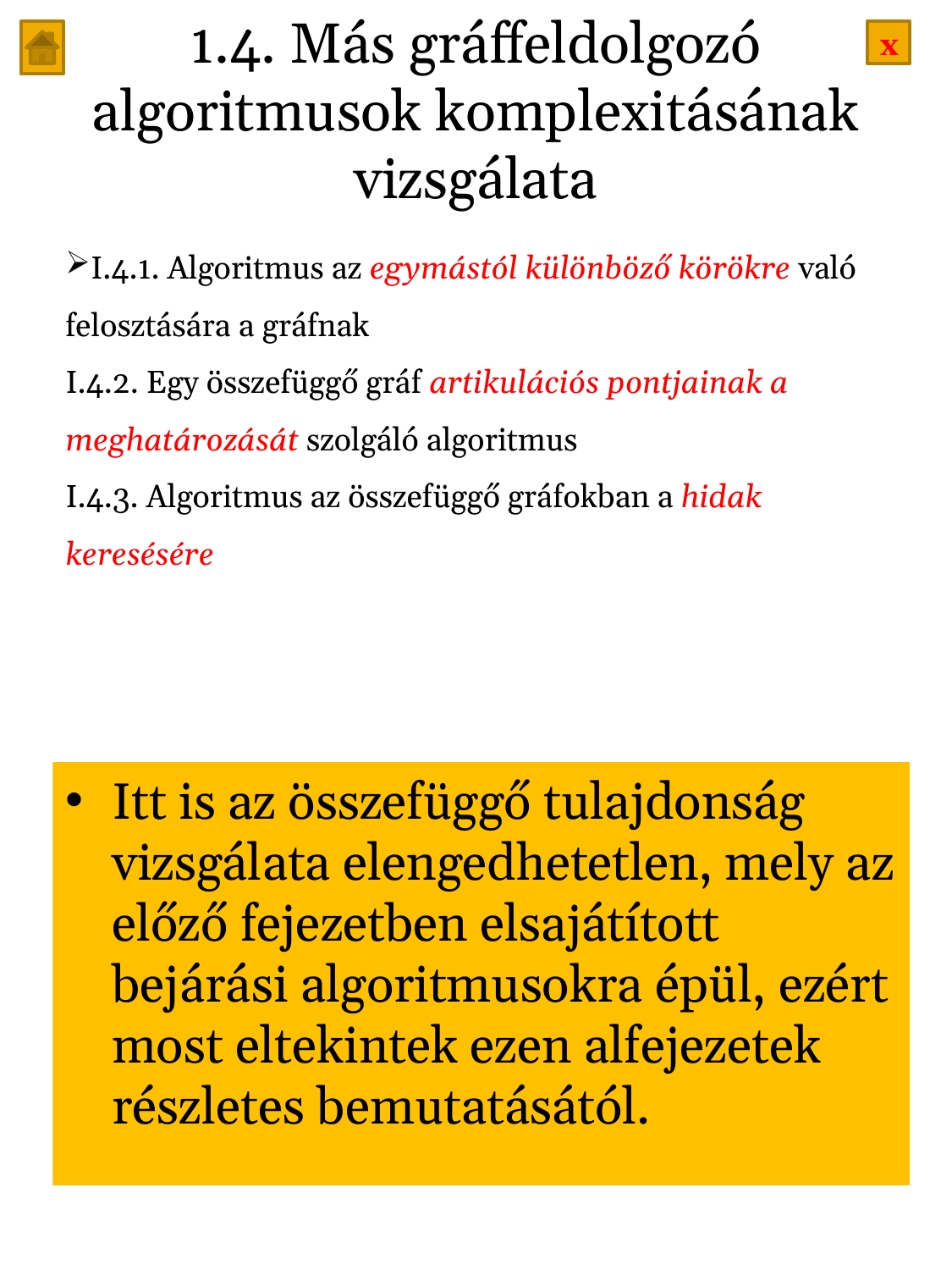

# 1.4. Más gráffeldolgozó algoritmusok komplexitásának vizsgálata
I.4.1. Algoritmus az egymástól különböző körökre való felosztására a gráfnak
I.4.2. Egy összefüggő gráf artikulációs pontjainak a meghatározását szolgáló algoritmus
I.4.3. Algoritmus az összefüggő gráfokban a hidak keresésére
Itt is az összefüggő tulajdonság vizsgálata elengedhetetlen, mely az előző fejezetben elsajátított bejárási algoritmusokra épül, ezért most eltekintek ezen alfejezetek részletes bemutatásától.